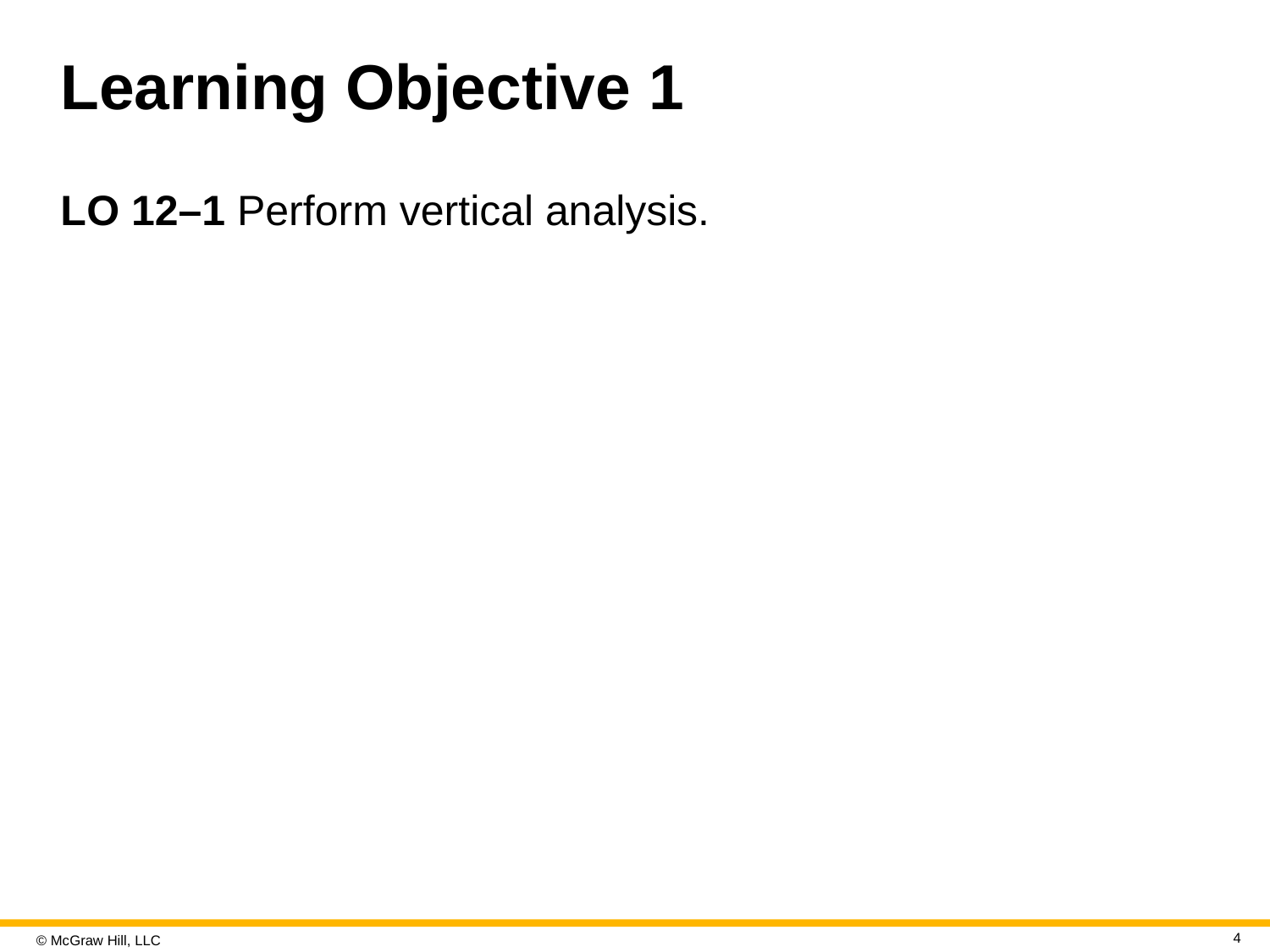

# Learning Objective 1
L O 12–1 Perform vertical analysis.
4